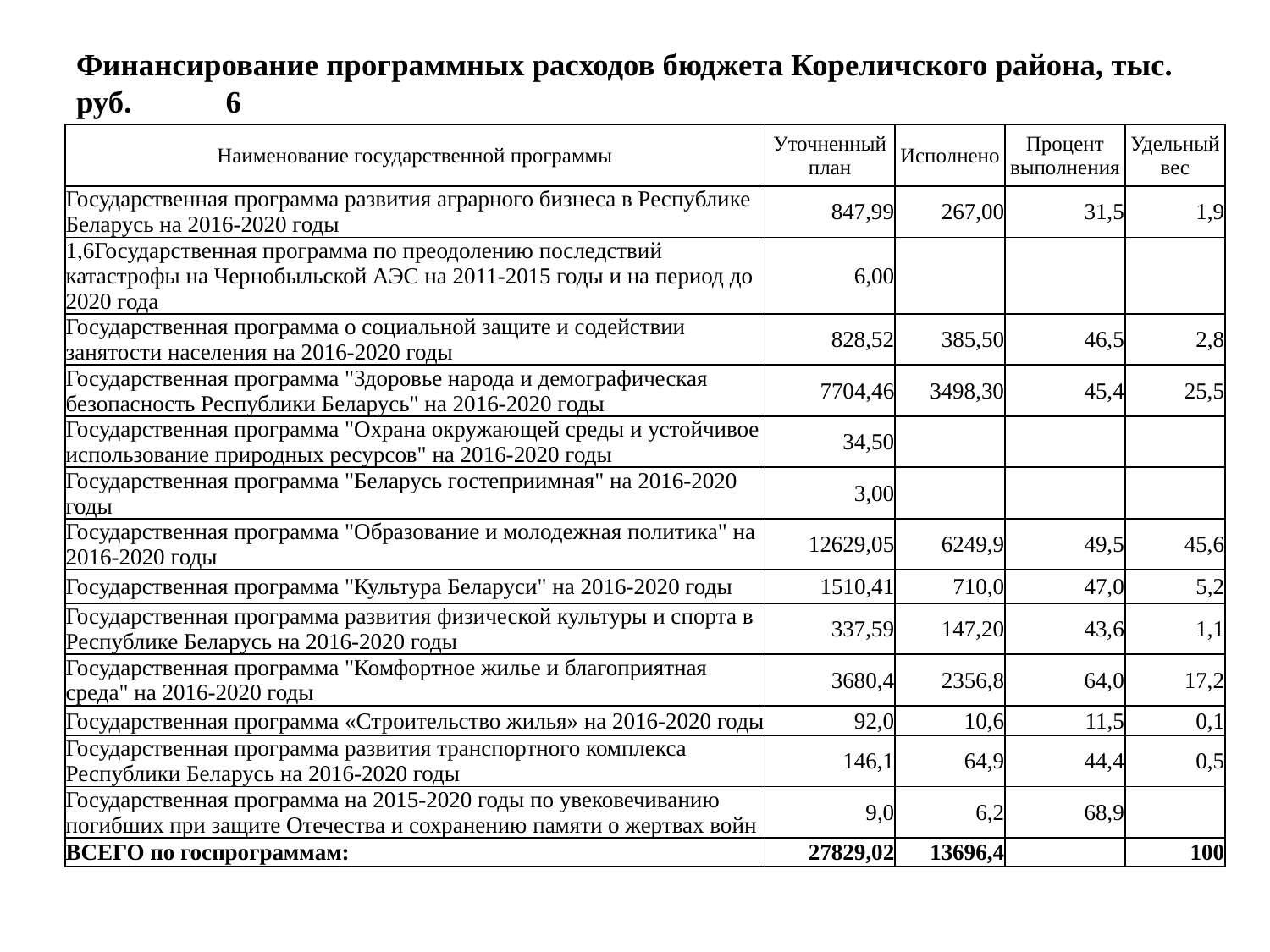

# Финансирование программных расходов бюджета Кореличского района, тыс. руб.            6
| Наименование государственной программы | Уточненный план | Исполнено | Процент выполнения | Удельный вес |
| --- | --- | --- | --- | --- |
| Государственная программа развития аграрного бизнеса в Республике Беларусь на 2016-2020 годы | 847,99 | 267,00 | 31,5 | 1,9 |
| 1,6Государственная программа по преодолению последствий катастрофы на Чернобыльской АЭС на 2011-2015 годы и на период до 2020 года | 6,00 |  |  |  |
| Государственная программа о социальной защите и содействии занятости населения на 2016-2020 годы | 828,52 | 385,50 | 46,5 | 2,8 |
| Государственная программа "Здоровье народа и демографическая безопасность Республики Беларусь" на 2016-2020 годы | 7704,46 | 3498,30 | 45,4 | 25,5 |
| Государственная программа "Охрана окружающей среды и устойчивое использование природных ресурсов" на 2016-2020 годы | 34,50 |  |  |  |
| Государственная программа "Беларусь гостеприимная" на 2016-2020 годы | 3,00 |  |  |  |
| Государственная программа "Образование и молодежная политика" на 2016-2020 годы | 12629,05 | 6249,9 | 49,5 | 45,6 |
| Государственная программа "Культура Беларуси" на 2016-2020 годы | 1510,41 | 710,0 | 47,0 | 5,2 |
| Государственная программа развития физической культуры и спорта в Республике Беларусь на 2016-2020 годы | 337,59 | 147,20 | 43,6 | 1,1 |
| Государственная программа "Комфортное жилье и благоприятная среда" на 2016-2020 годы | 3680,4 | 2356,8 | 64,0 | 17,2 |
| Государственная программа «Строительство жилья» на 2016-2020 годы | 92,0 | 10,6 | 11,5 | 0,1 |
| Государственная программа развития транспортного комплекса Республики Беларусь на 2016-2020 годы | 146,1 | 64,9 | 44,4 | 0,5 |
| Государственная программа на 2015-2020 годы по увековечиванию погибших при защите Отечества и сохранению памяти о жертвах войн | 9,0 | 6,2 | 68,9 |  |
| ВСЕГО по госпрограммам: | 27829,02 | 13696,4 |  | 100 |